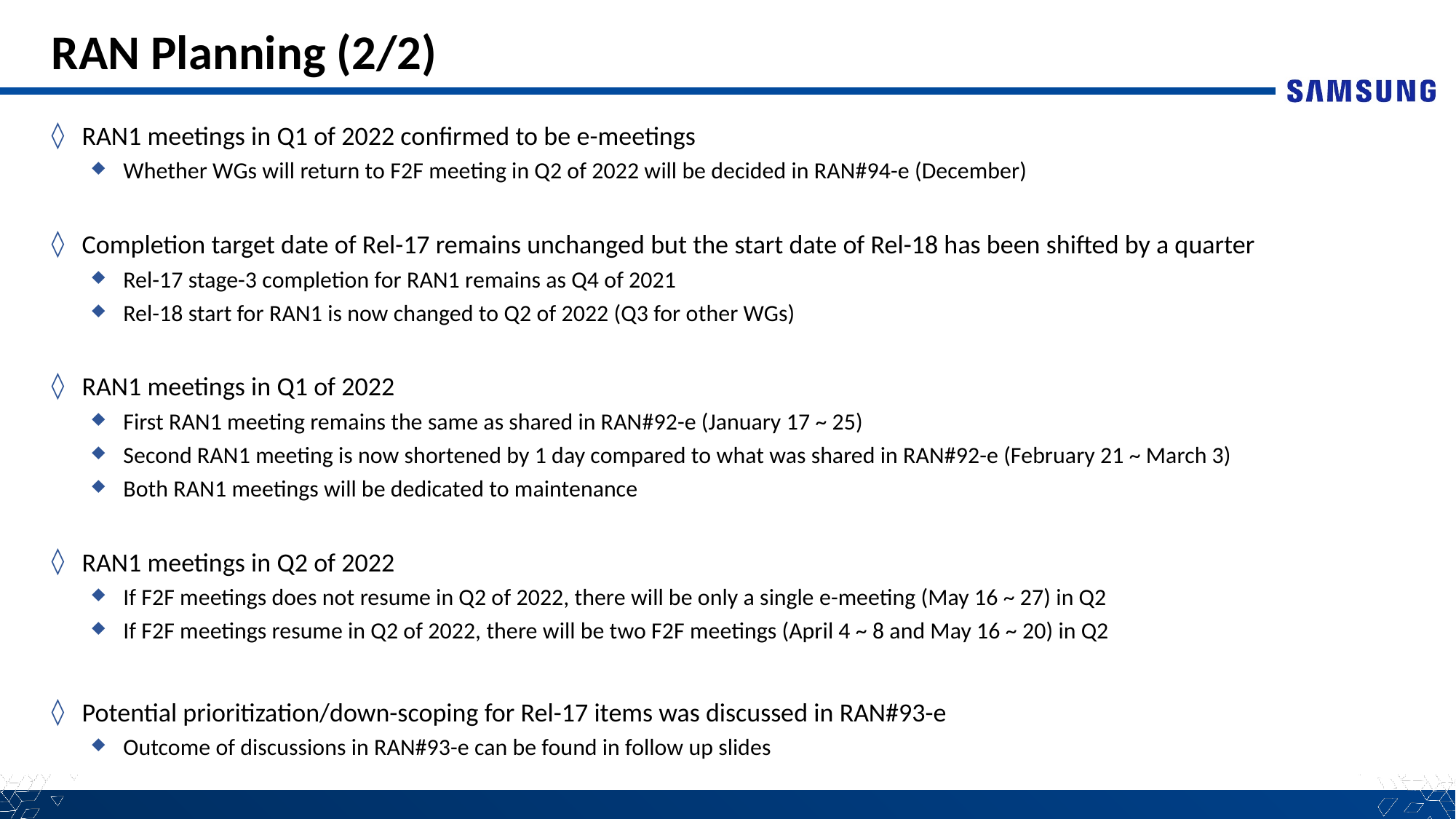

# RAN Planning (2/2)
RAN1 meetings in Q1 of 2022 confirmed to be e-meetings
Whether WGs will return to F2F meeting in Q2 of 2022 will be decided in RAN#94-e (December)

Completion target date of Rel-17 remains unchanged but the start date of Rel-18 has been shifted by a quarter
Rel-17 stage-3 completion for RAN1 remains as Q4 of 2021
Rel-18 start for RAN1 is now changed to Q2 of 2022 (Q3 for other WGs)

RAN1 meetings in Q1 of 2022
First RAN1 meeting remains the same as shared in RAN#92-e (January 17 ~ 25)
Second RAN1 meeting is now shortened by 1 day compared to what was shared in RAN#92-e (February 21 ~ March 3)
Both RAN1 meetings will be dedicated to maintenance

RAN1 meetings in Q2 of 2022
If F2F meetings does not resume in Q2 of 2022, there will be only a single e-meeting (May 16 ~ 27) in Q2
If F2F meetings resume in Q2 of 2022, there will be two F2F meetings (April 4 ~ 8 and May 16 ~ 20) in Q2

Potential prioritization/down-scoping for Rel-17 items was discussed in RAN#93-e
Outcome of discussions in RAN#93-e can be found in follow up slides